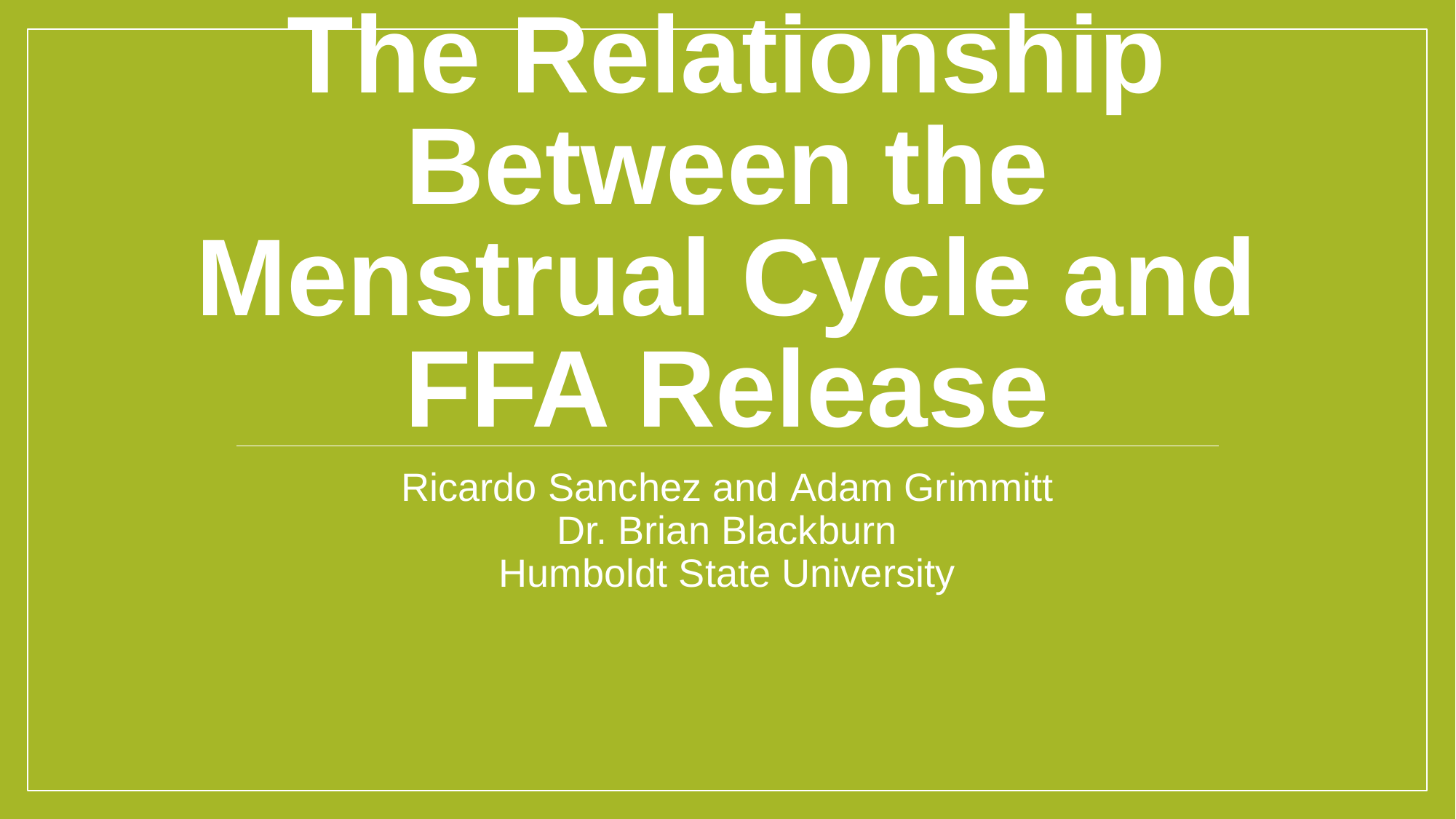

# The Relationship Between the Menstrual Cycle and FFA Release
Ricardo Sanchez and Adam Grimmitt
Dr. Brian Blackburn
Humboldt State University